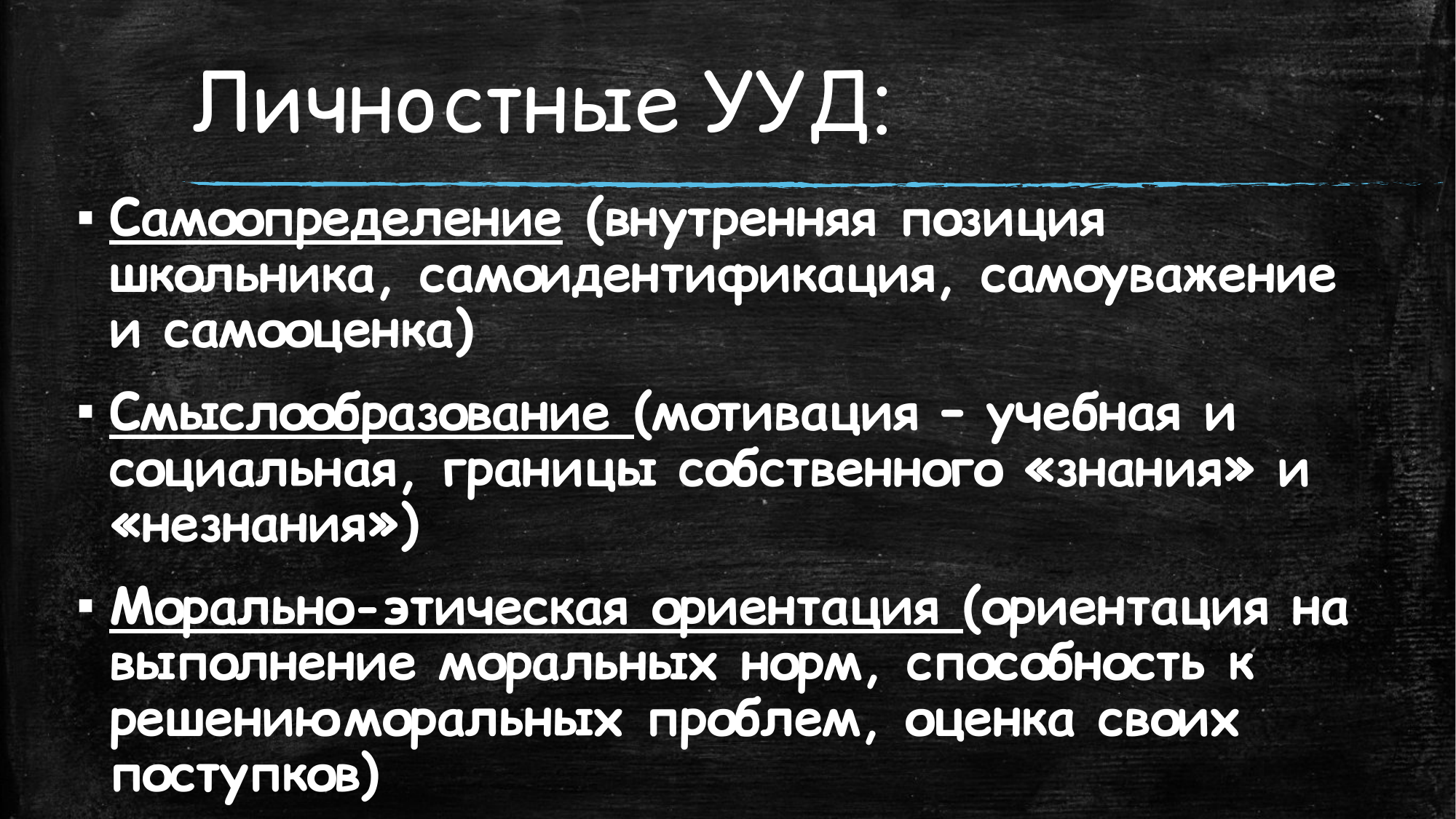

# Личностные УУД:
Самоопределение (внутренняя позиция школьника, самоидентификация, самоуважение и самооценка)
Смыслообразование (мотивация – учебная и социальная, границы собственного «знания» и «незнания»)
Морально-этическая ориентация (ориентация на выполнение моральных норм, способность к решению моральных проблем, оценка своих поступков)